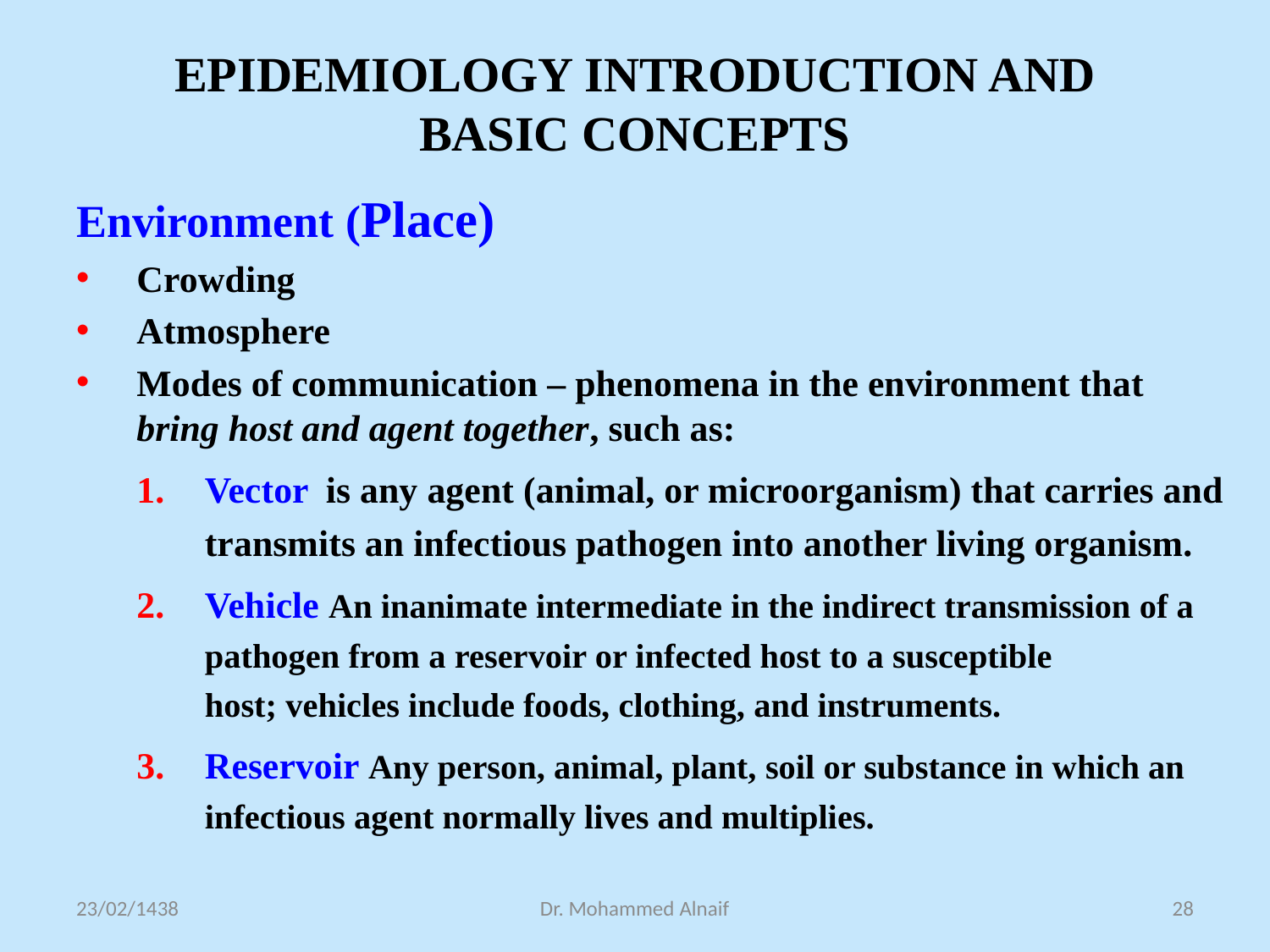

# EPIDEMIOLOGY INTRODUCTION AND BASIC CONCEPTS
Environment (Place)
Crowding
Atmosphere
Modes of communication – phenomena in the environment that bring host and agent together, such as:
Vector  is any agent (animal, or microorganism) that carries and transmits an infectious pathogen into another living organism.
Vehicle An inanimate intermediate in the indirect transmission of a pathogen from a reservoir or infected host to a susceptible host; vehicles include foods, clothing, and instruments.
Reservoir Any person, animal, plant, soil or substance in which an infectious agent normally lives and multiplies.
23/02/1438
Dr. Mohammed Alnaif
28